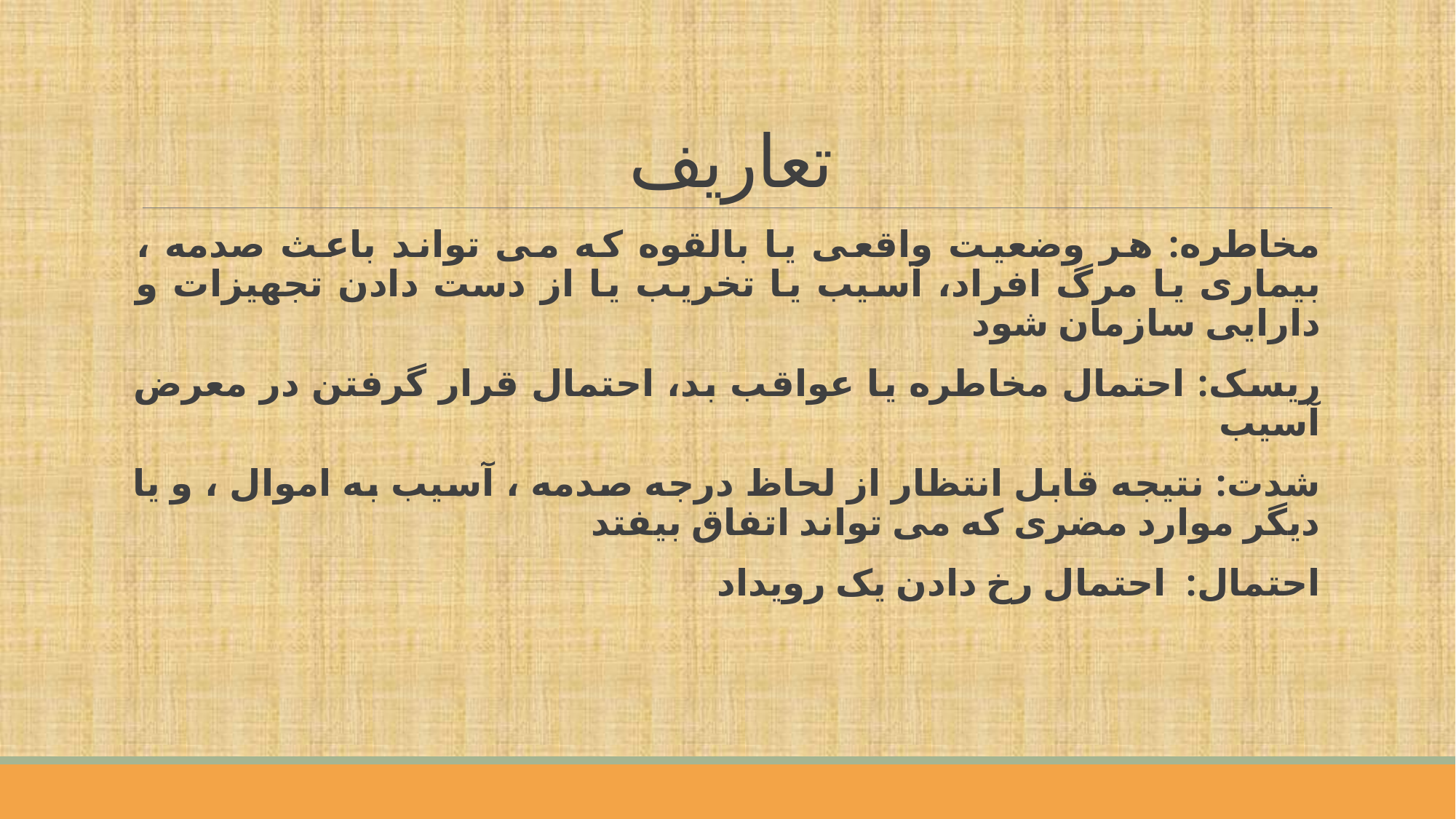

# تعاریف
مخاطره: هر وضعیت واقعی یا بالقوه که می تواند باعث صدمه ، بیماری یا مرگ افراد، آسیب یا تخریب یا از دست دادن تجهیزات و دارایی سازمان شود
ریسک: احتمال مخاطره یا عواقب بد، احتمال قرار گرفتن در معرض آسیب
شدت: نتیجه قابل انتظار از لحاظ درجه صدمه ، آسیب به اموال ، و یا دیگر موارد مضری که می تواند اتفاق بیفتد
احتمال:  احتمال رخ دادن یک رویداد